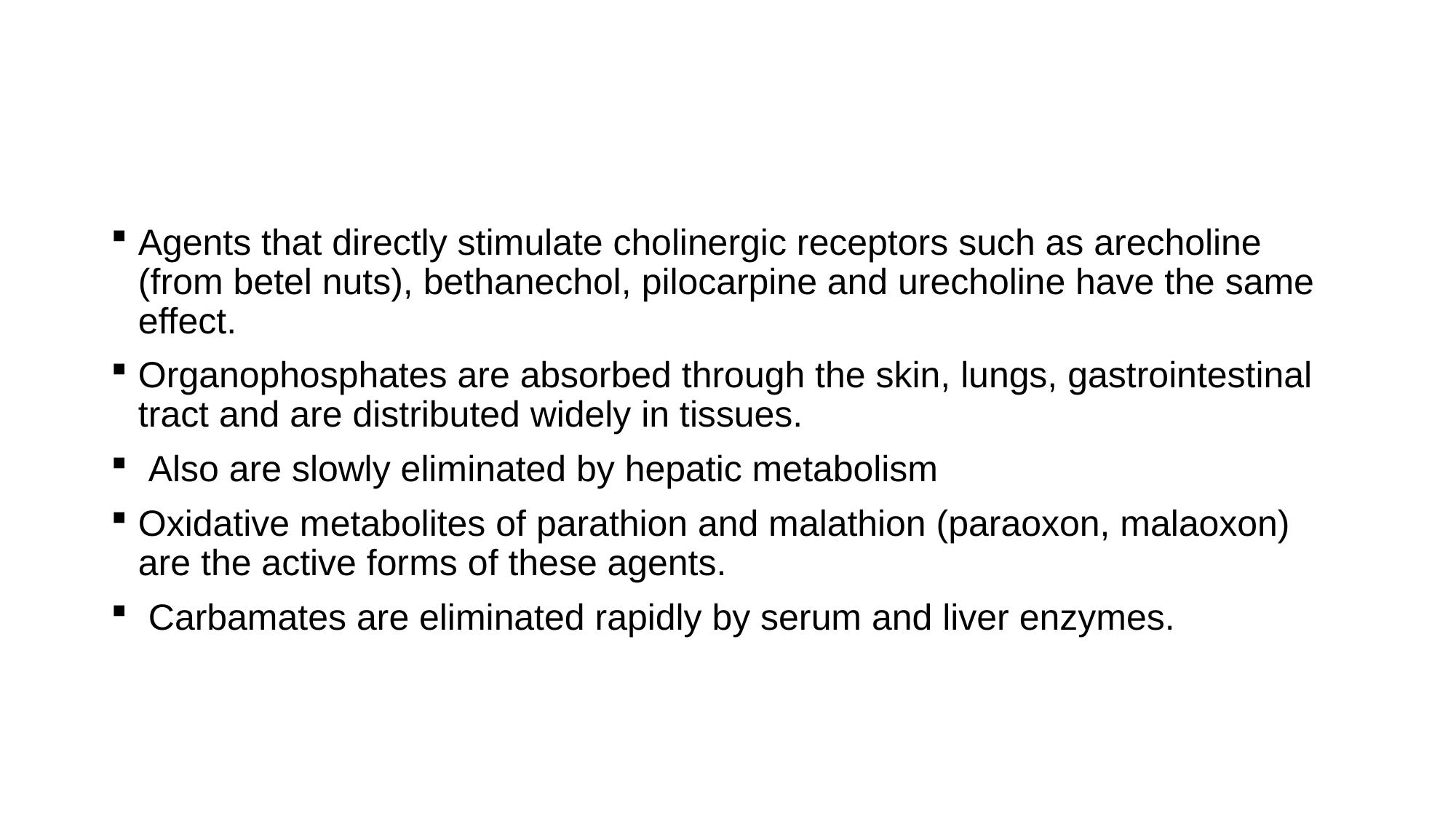

#
Agents that directly stimulate cholinergic receptors such as arecholine (from betel nuts), bethanechol, pilocarpine and urecholine have the same effect.
Organophosphates are absorbed through the skin, lungs, gastrointestinal tract and are distributed widely in tissues.
 Also are slowly eliminated by hepatic metabolism
Oxidative metabolites of parathion and malathion (paraoxon, malaoxon) are the active forms of these agents.
 Carbamates are eliminated rapidly by serum and liver enzymes.